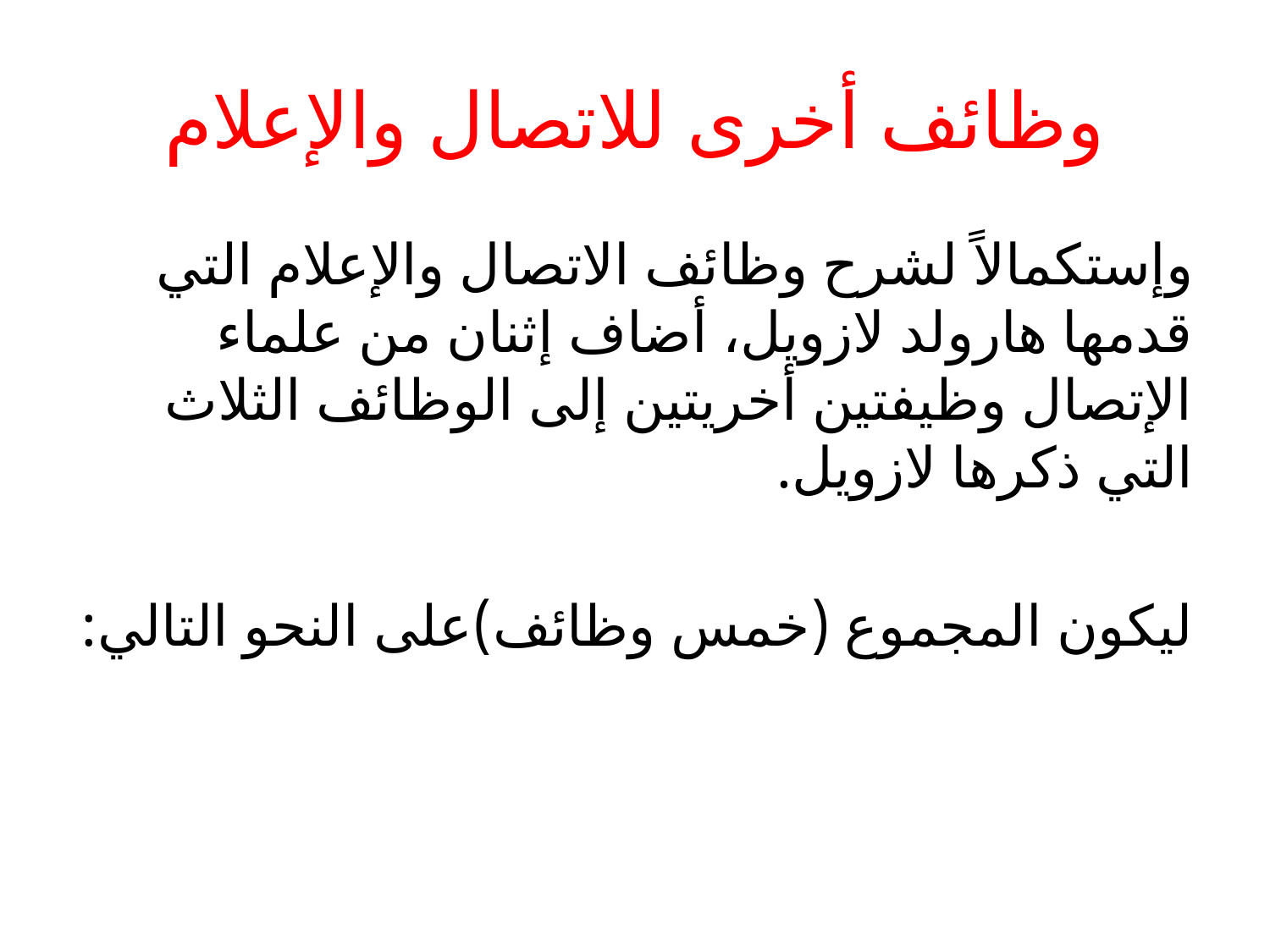

# وظائف أخرى للاتصال والإعلام
وإستكمالاً لشرح وظائف الاتصال والإعلام التي قدمها هارولد لازويل، أضاف إثنان من علماء الإتصال وظيفتين أخريتين إلى الوظائف الثلاث التي ذكرها لازويل.

ليكون المجموع (خمس وظائف)على النحو التالي: